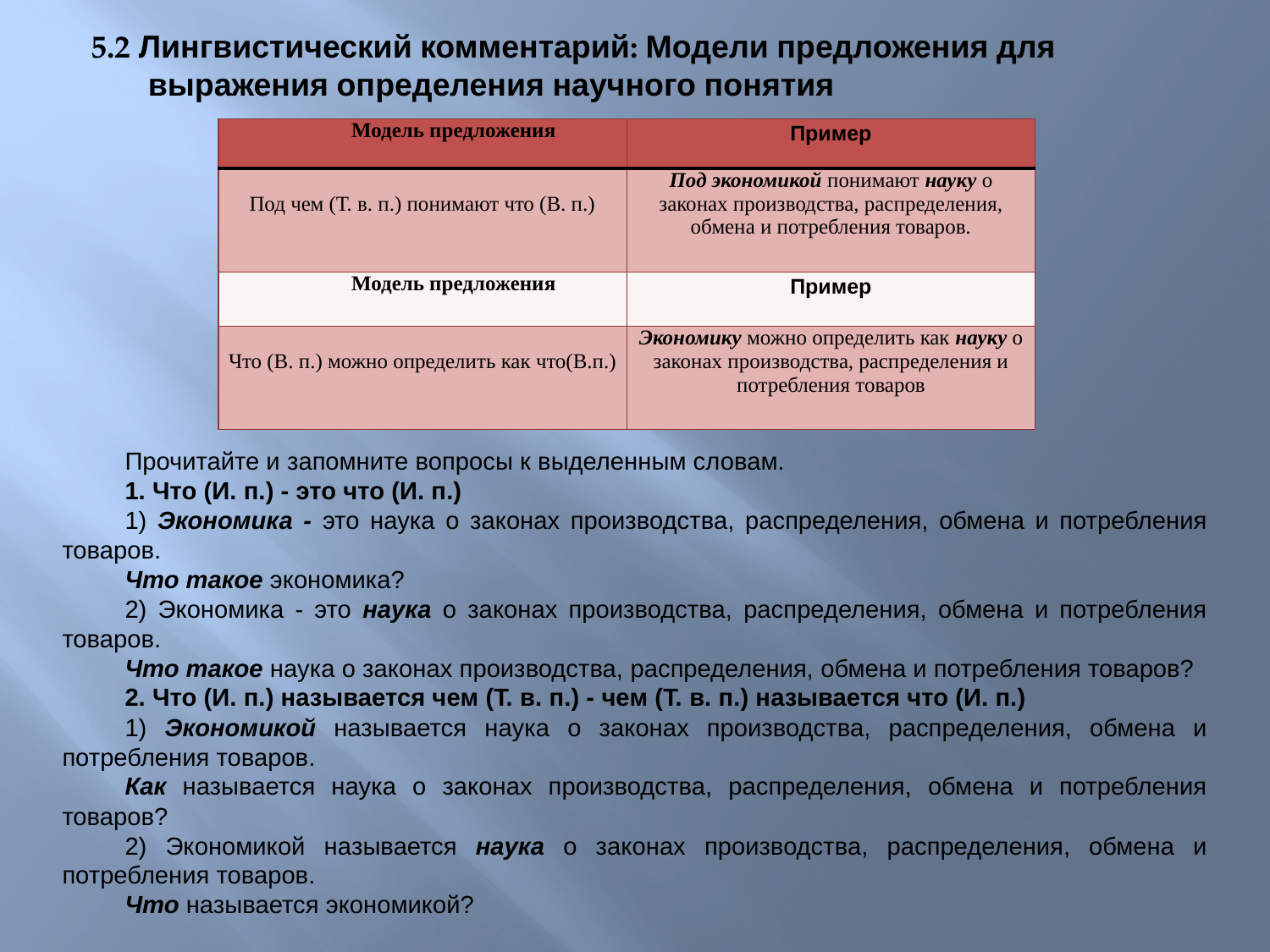

5.2 Лингвистический комментарий: Модели предложения для выражения определения научного понятия

| Модель предложения | Пример |
| --- | --- |
| Под чем (Т. в. п.) понимают что (В. п.) | Под экономикой понимают науку о законах производства, распределения, обмена и потребления товаров. |
| Модель предложения | Пример |
| Что (В. п.) можно определить как что(В.п.) | Экономику можно определить как науку о законах производства, распределения и потребления товаров |
Прочитайте и запомните вопросы к выделенным словам.
1. Что (И. п.) - это что (И. п.)
1) Экономика - это наука о законах производства, распределения, обмена и потребления товаров.
Что такое экономика?
2) Экономика - это наука о законах производства, распределения, обмена и потребления товаров.
Что такое наука о законах производства, распределения, обмена и потребления товаров?
2. Что (И. п.) называется чем (Т. в. п.) - чем (Т. в. п.) называется что (И. п.)
1) Экономикой называется наука о законах производства, распределения, обмена и потребления товаров.
Как называется наука о законах производства, распределения, обмена и потребления товаров?
2) Экономикой называется наука о законах производства, распределения, обмена и потребления товаров.
Что называется экономикой?